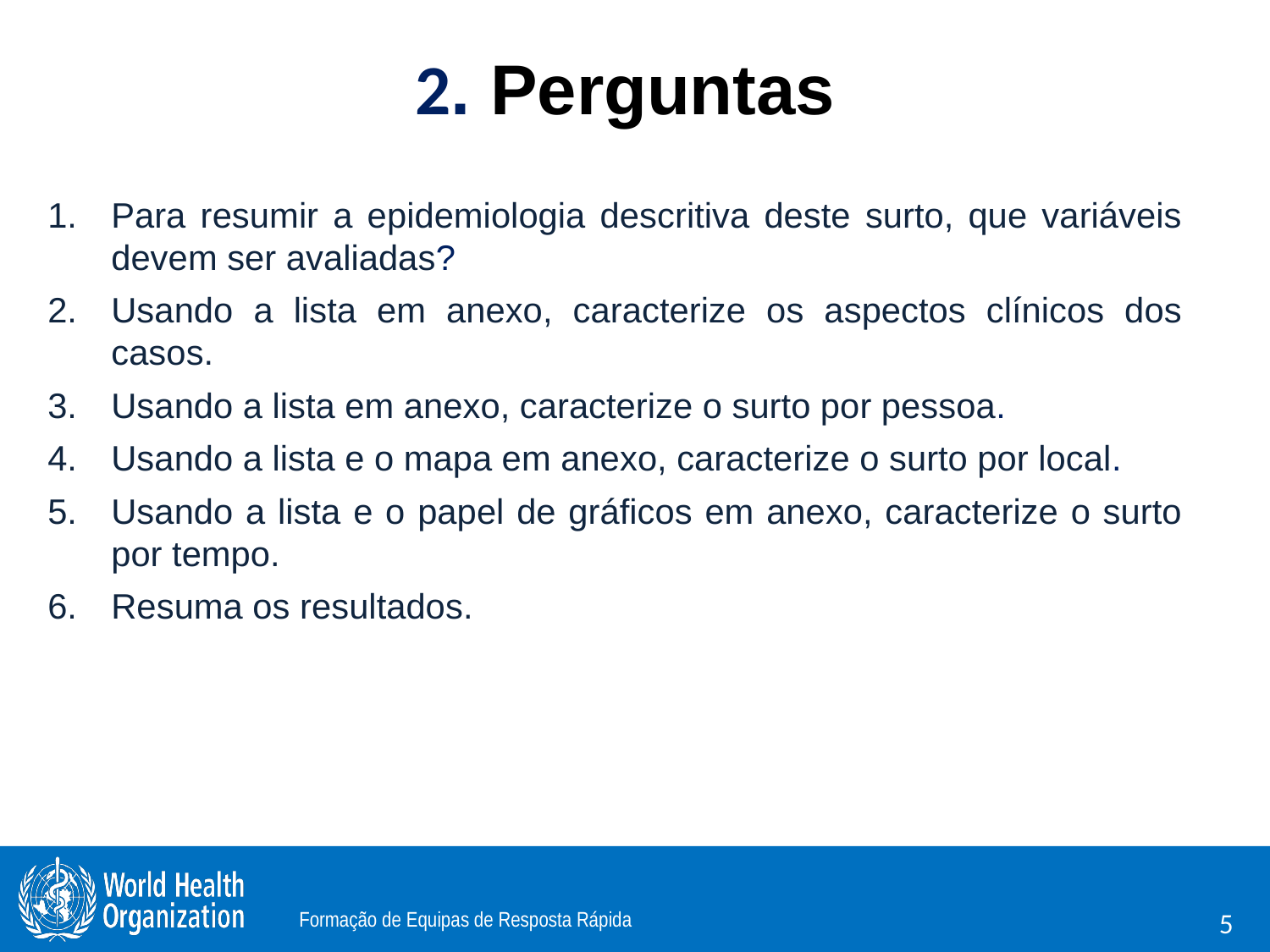

# 2. Perguntas
Para resumir a epidemiologia descritiva deste surto, que variáveis devem ser avaliadas?
Usando a lista em anexo, caracterize os aspectos clínicos dos casos.
Usando a lista em anexo, caracterize o surto por pessoa.
Usando a lista e o mapa em anexo, caracterize o surto por local.
Usando a lista e o papel de gráficos em anexo, caracterize o surto por tempo.
Resuma os resultados.